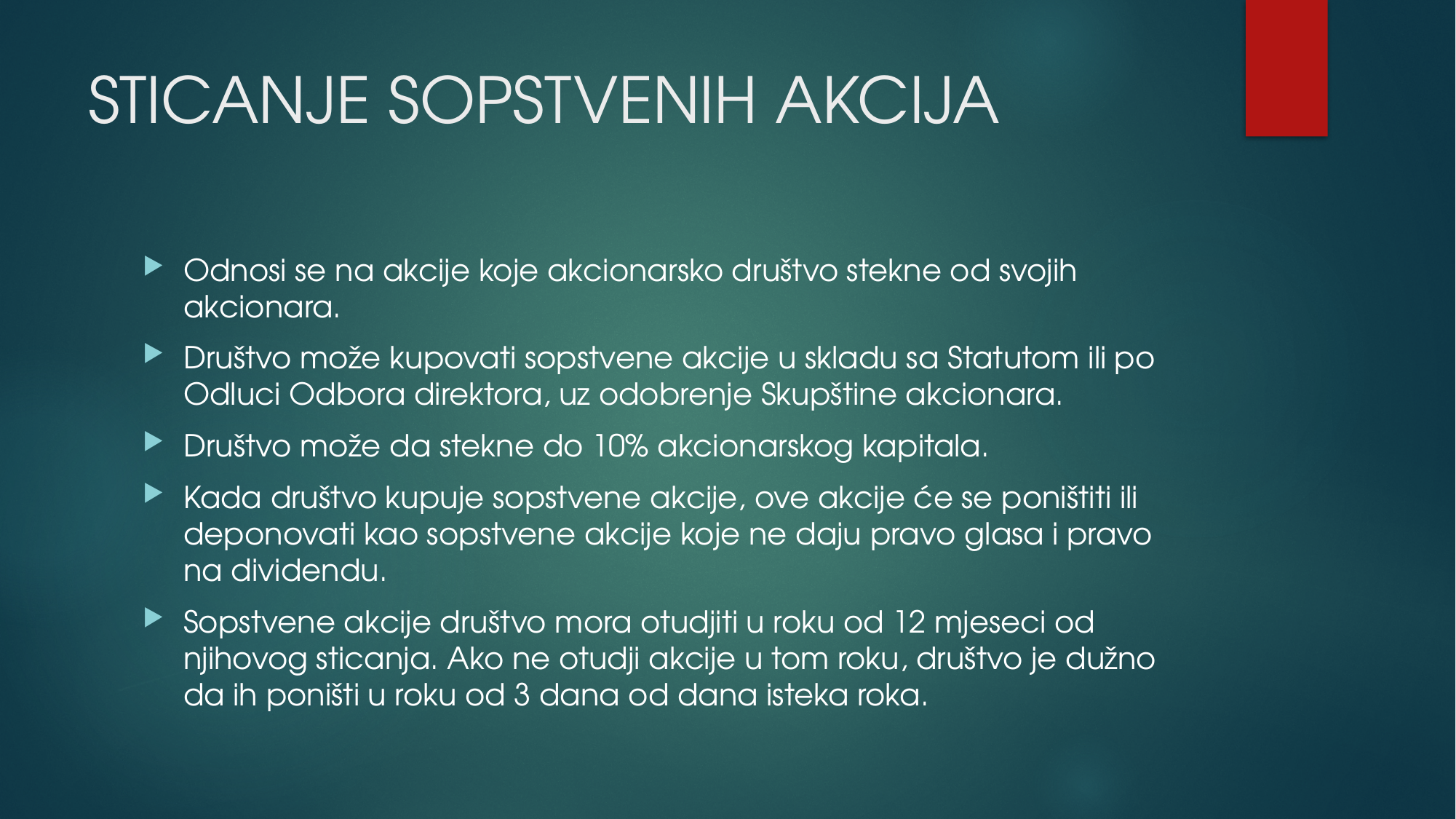

# STICANJE SOPSTVENIH AKCIJA
Odnosi se na akcije koje akcionarsko društvo stekne od svojih akcionara.
Društvo može kupovati sopstvene akcije u skladu sa Statutom ili po Odluci Odbora direktora, uz odobrenje Skupštine akcionara.
Društvo može da stekne do 10% akcionarskog kapitala.
Kada društvo kupuje sopstvene akcije, ove akcije će se poništiti ili deponovati kao sopstvene akcije koje ne daju pravo glasa i pravo na dividendu.
Sopstvene akcije društvo mora otudjiti u roku od 12 mjeseci od njihovog sticanja. Ako ne otudji akcije u tom roku, društvo je dužno da ih poništi u roku od 3 dana od dana isteka roka.